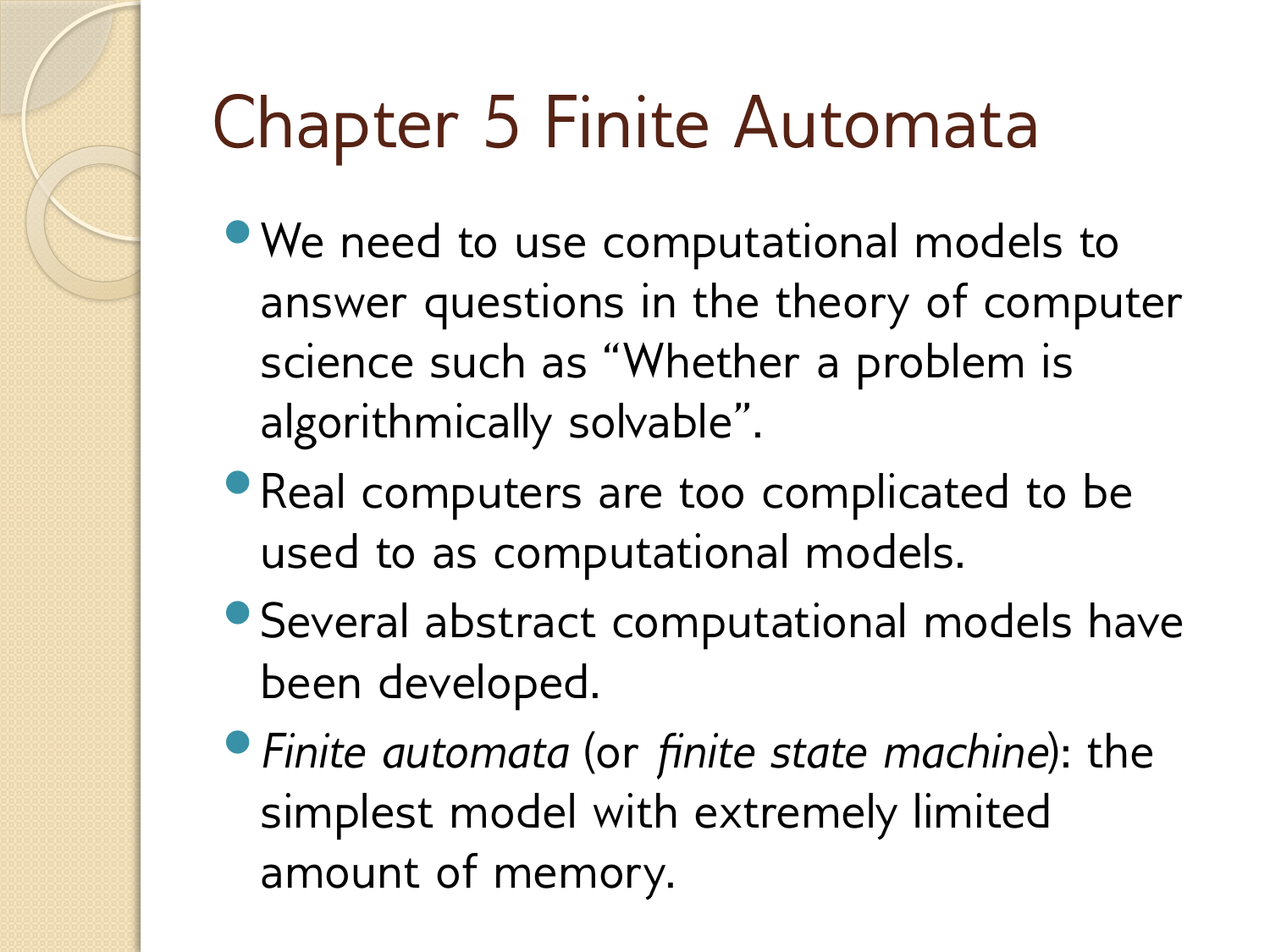

# Chapter 5 Finite Automata
We need to use computational models to answer questions in the theory of computer science such as “Whether a problem is algorithmically solvable”.
Real computers are too complicated to be used to as computational models.
Several abstract computational models have been developed.
Finite automata (or finite state machine): the simplest model with extremely limited amount of memory.